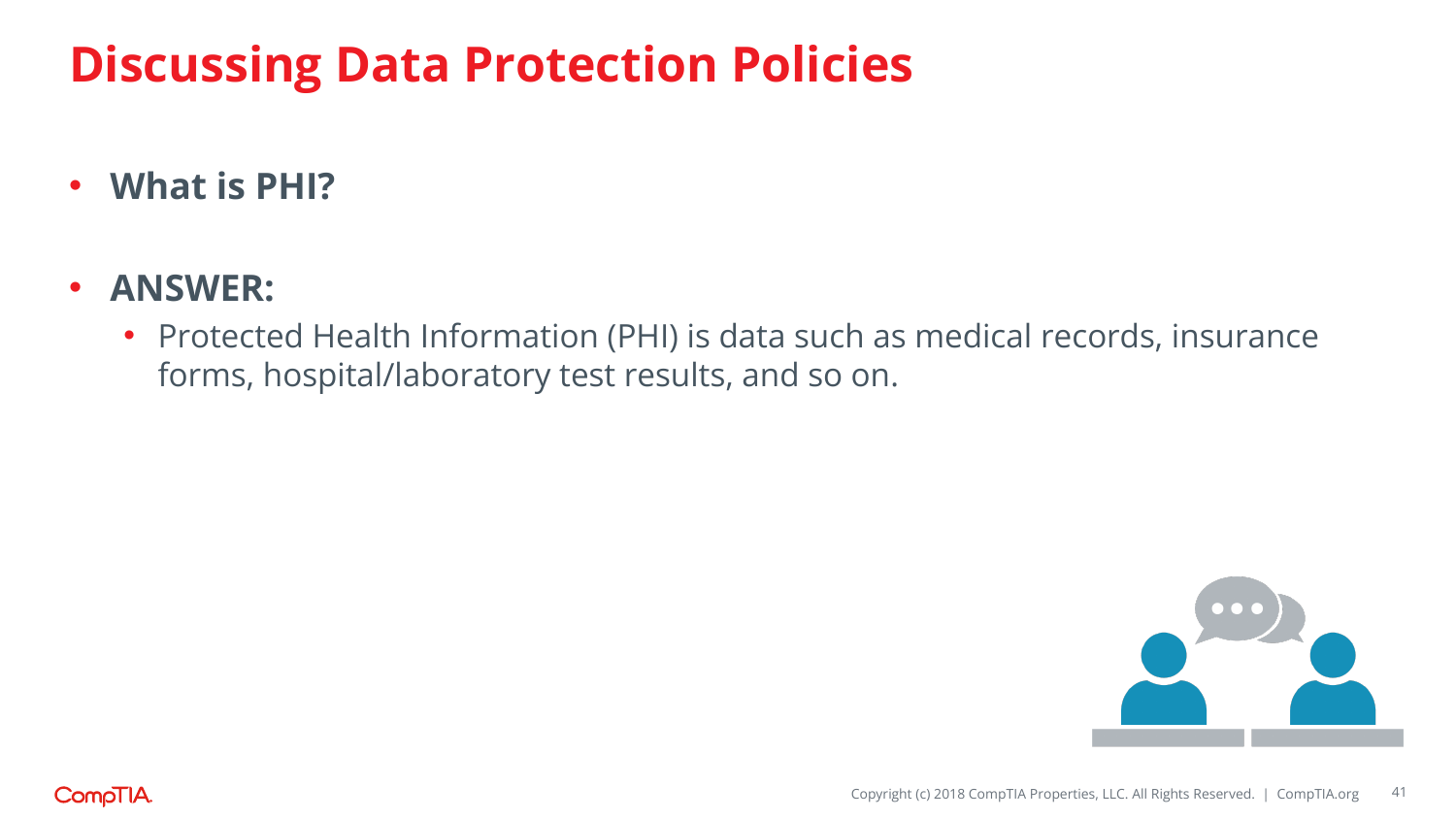

# Discussing Data Protection Policies
What is PHI?

ANSWER:
Protected Health Information (PHI) is data such as medical records, insurance forms, hospital/laboratory test results, and so on.

41